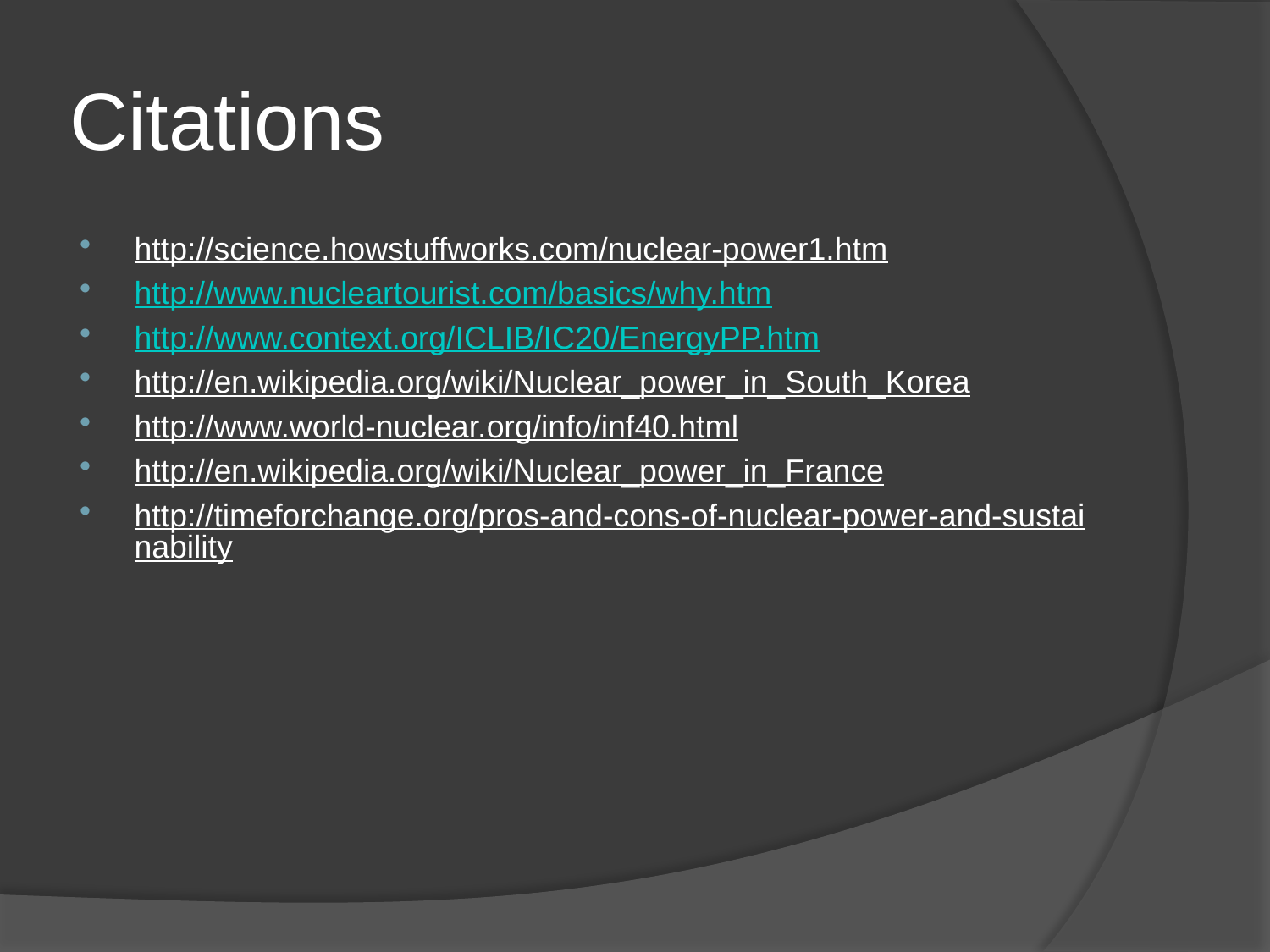

# Citations
http://science.howstuffworks.com/nuclear-power1.htm
http://www.nucleartourist.com/basics/why.htm
http://www.context.org/ICLIB/IC20/EnergyPP.htm
http://en.wikipedia.org/wiki/Nuclear_power_in_South_Korea
http://www.world-nuclear.org/info/inf40.html
http://en.wikipedia.org/wiki/Nuclear_power_in_France
http://timeforchange.org/pros-and-cons-of-nuclear-power-and-sustainability